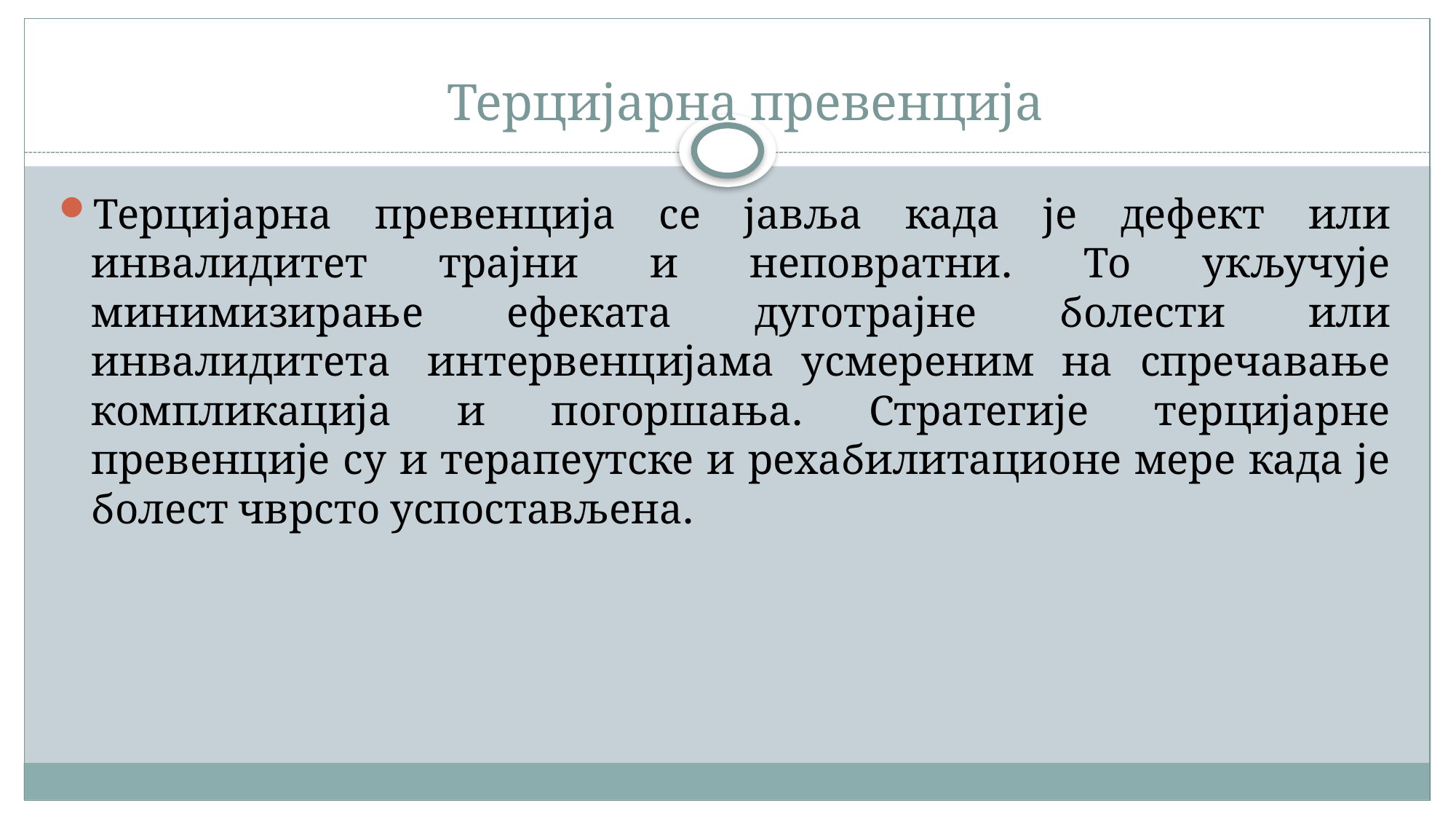

#
Терцијарна превенција
Терцијарна превенција се јавља када је дефект или инвалидитет трајни и неповратни. То укључује минимизирање ефеката дуготрајне болести или инвалидитета  интервенцијама усмереним на спречавање компликација и погоршања. Стратегије терцијарне превенције су и терапеутске и рехабилитационе мере када је болест чврсто успостављена.